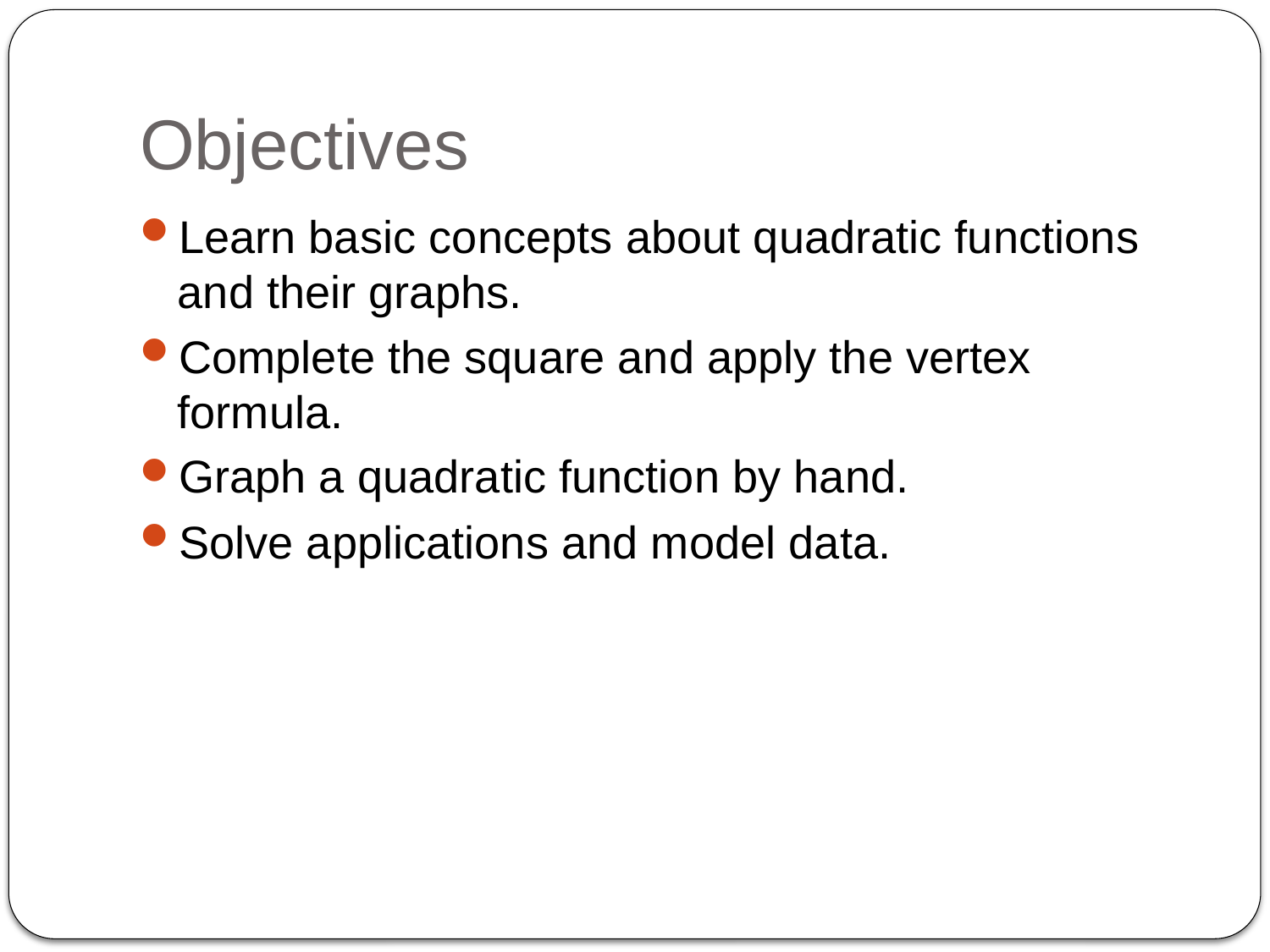

# Objectives
Learn basic concepts about quadratic functions and their graphs.
Complete the square and apply the vertex formula.
Graph a quadratic function by hand.
Solve applications and model data.